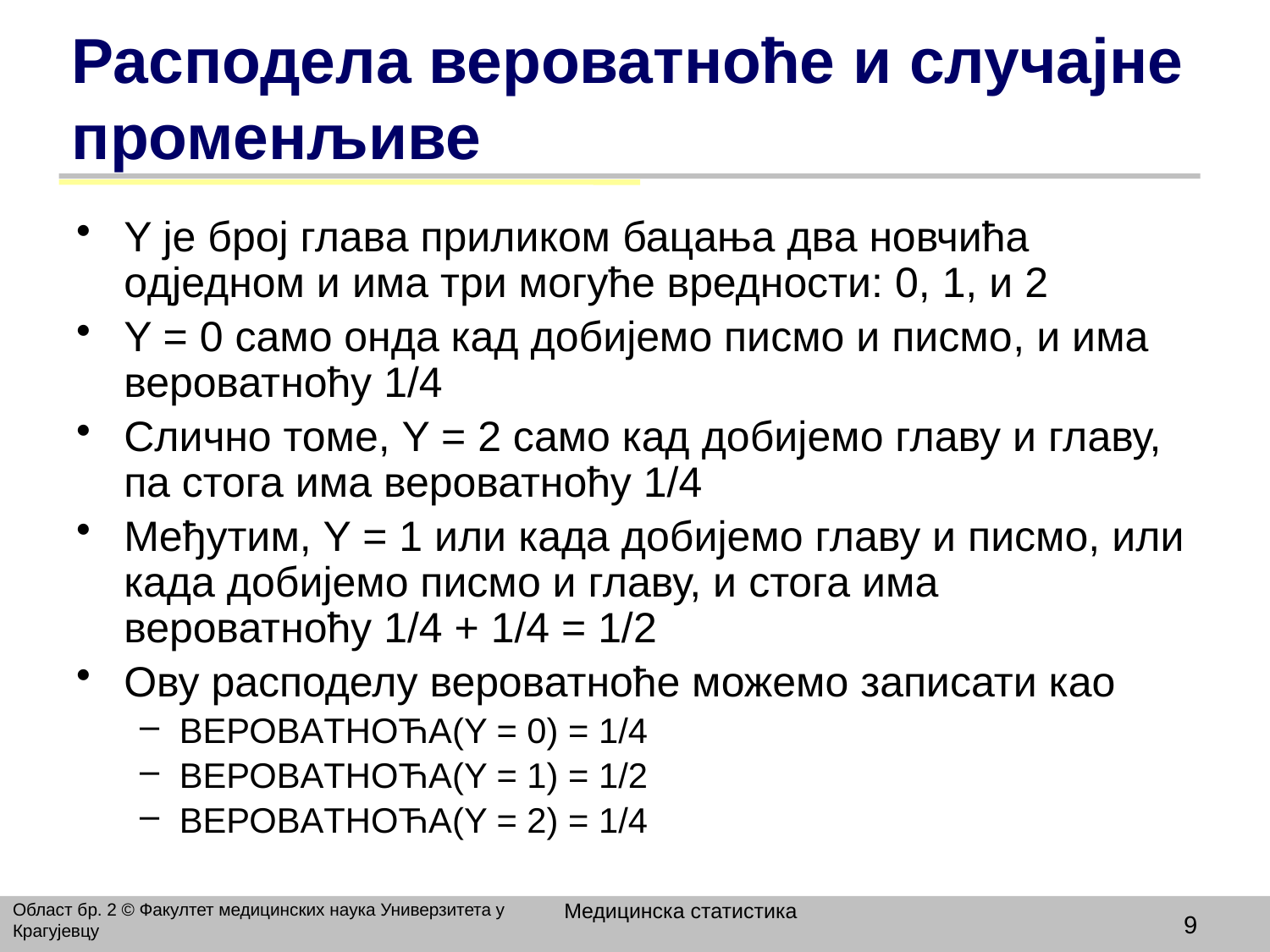

# Расподела вероватноће и случајне променљиве
Y је број глава приликом бацања два новчића одједном и има три могуће вредности: 0, 1, и 2
Y = 0 само онда кад добијемо писмо и писмо, и има вероватноћу 1/4
Слично томе, Y = 2 само кад добијемо главу и главу, па стога има вероватноћу 1/4
Mеђутим, Y = 1 или када добијемо главу и писмо, или када добијемо писмо и главу, и стога има вероватноћу 1/4 + 1/4 = 1/2
Ову расподелу вероватноће можемо записати као
ВЕРОВAТНОЋA(Y = 0) = 1/4
ВЕРОВAТНОЋA(Y = 1) = 1/2
ВЕРОВAТНОЋA(Y = 2) = 1/4
Медицинска статистика
Област бр. 2 © Факултет медицинских наука Универзитета у Крагујевцу
9